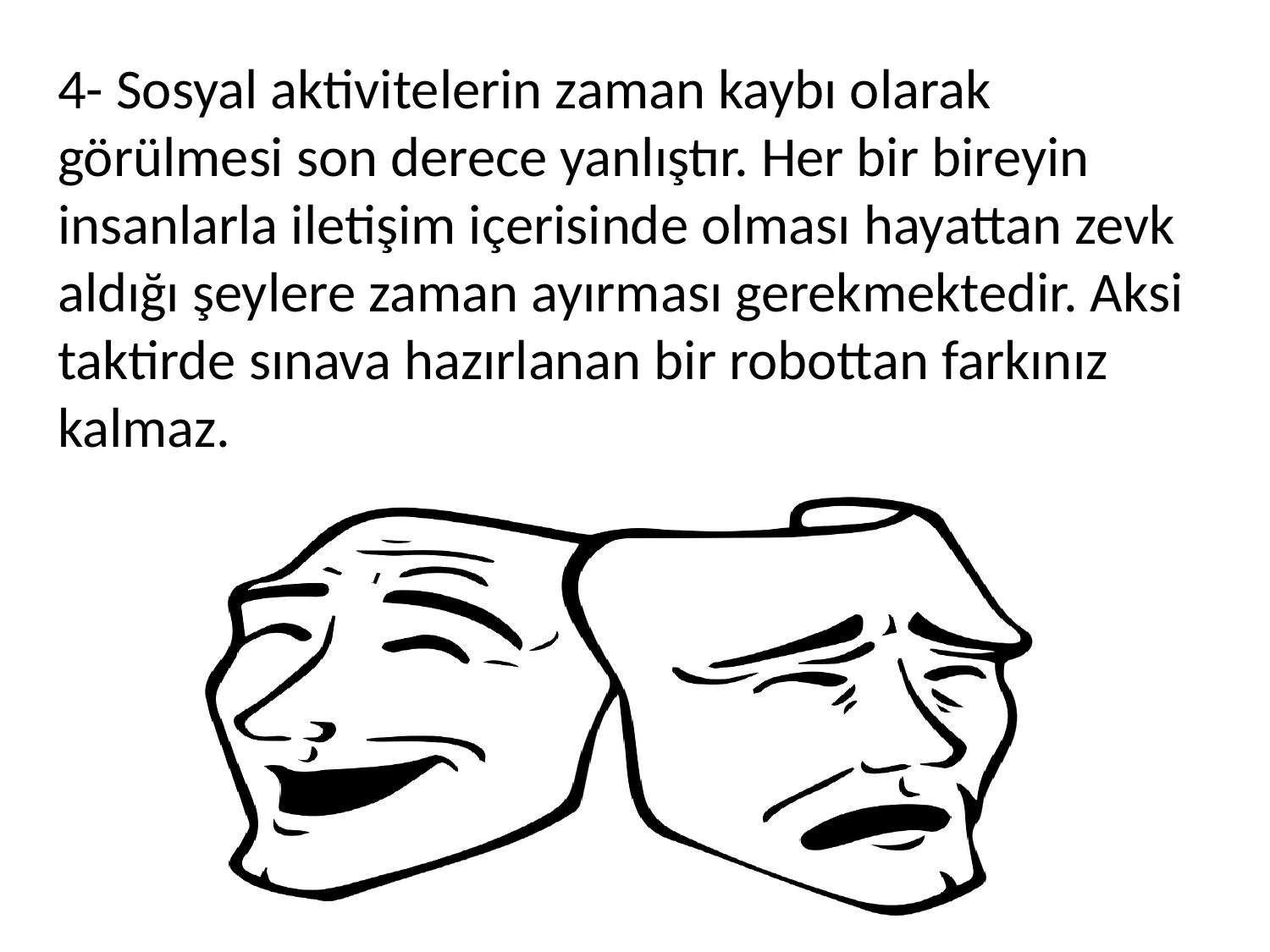

4- Sosyal aktivitelerin zaman kaybı olarak görülmesi son derece yanlıştır. Her bir bireyin insanlarla iletişim içerisinde olması hayattan zevk aldığı şeylere zaman ayırması gerekmektedir. Aksi taktirde sınava hazırlanan bir robottan farkınız kalmaz.